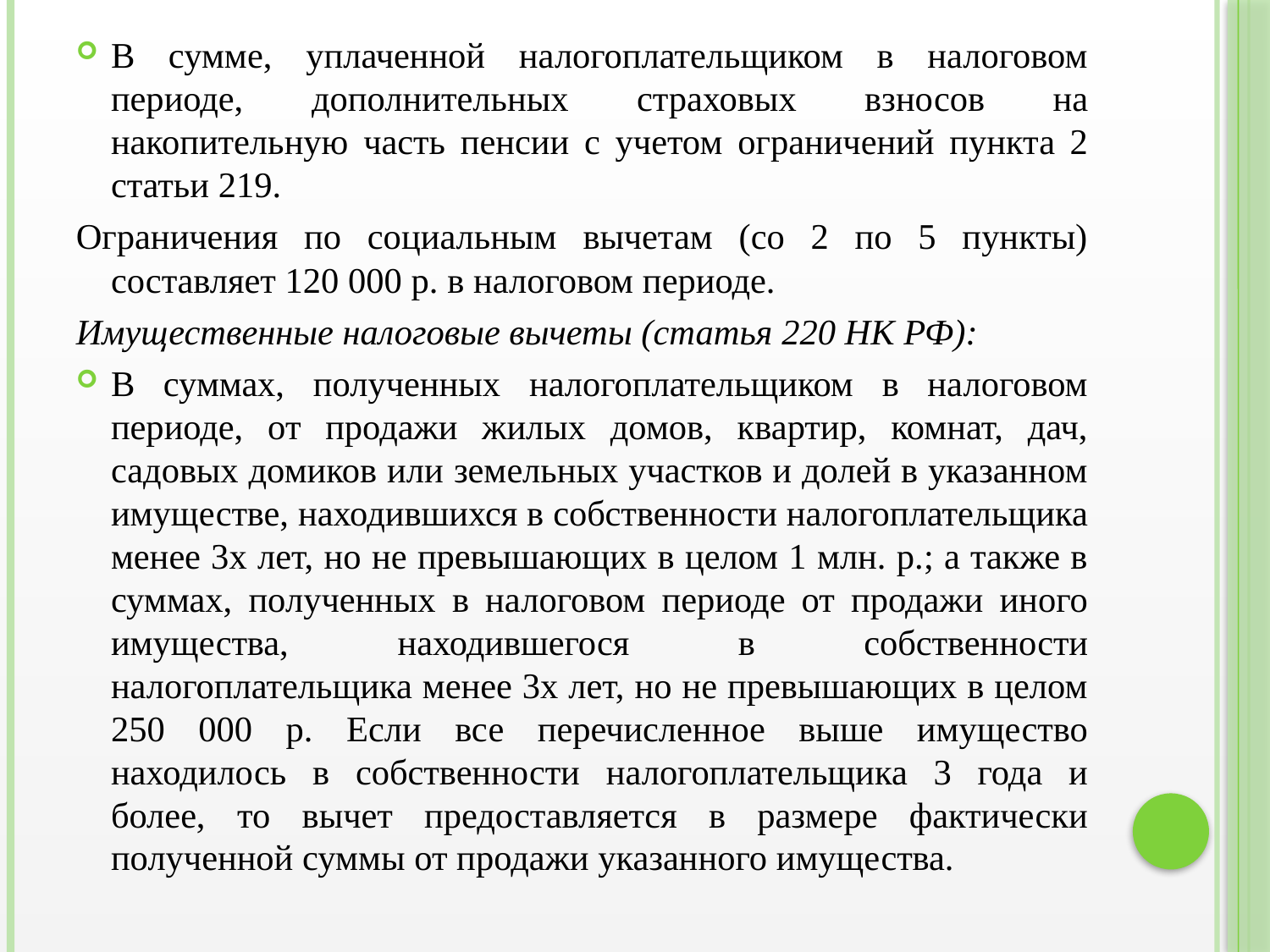

В сумме, уплаченной налогоплательщиком в налоговом периоде, дополнительных страховых взносов на накопительную часть пенсии с учетом ограничений пункта 2 статьи 219.
Ограничения по социальным вычетам (со 2 по 5 пункты) составляет 120 000 р. в налоговом периоде.
Имущественные налоговые вычеты (статья 220 НК РФ):
В суммах, полученных налогоплательщиком в налоговом периоде, от продажи жилых домов, квартир, комнат, дач, садовых домиков или земельных участков и долей в указанном имуществе, находившихся в собственности налогоплательщика менее 3х лет, но не превышающих в целом 1 млн. р.; а также в суммах, полученных в налоговом периоде от продажи иного имущества, находившегося в собственности налогоплательщика менее 3х лет, но не превышающих в целом 250 000 р. Если все перечисленное выше имущество находилось в собственности налогоплательщика 3 года и более, то вычет предоставляется в размере фактически полученной суммы от продажи указанного имущества.